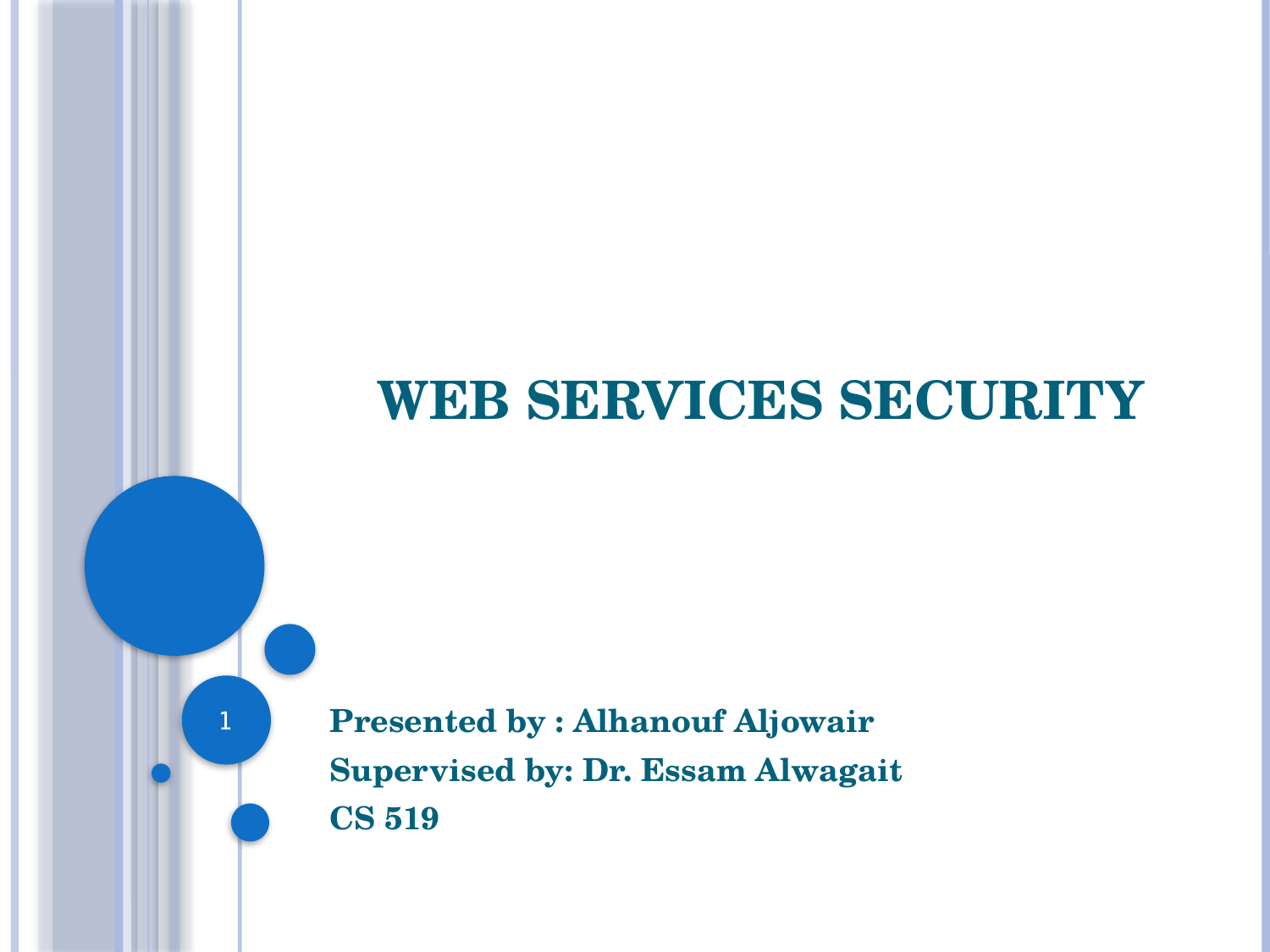

# Web Services Security
1
Presented by : Alhanouf Aljowair
Supervised by: Dr. Essam Alwagait
CS 519